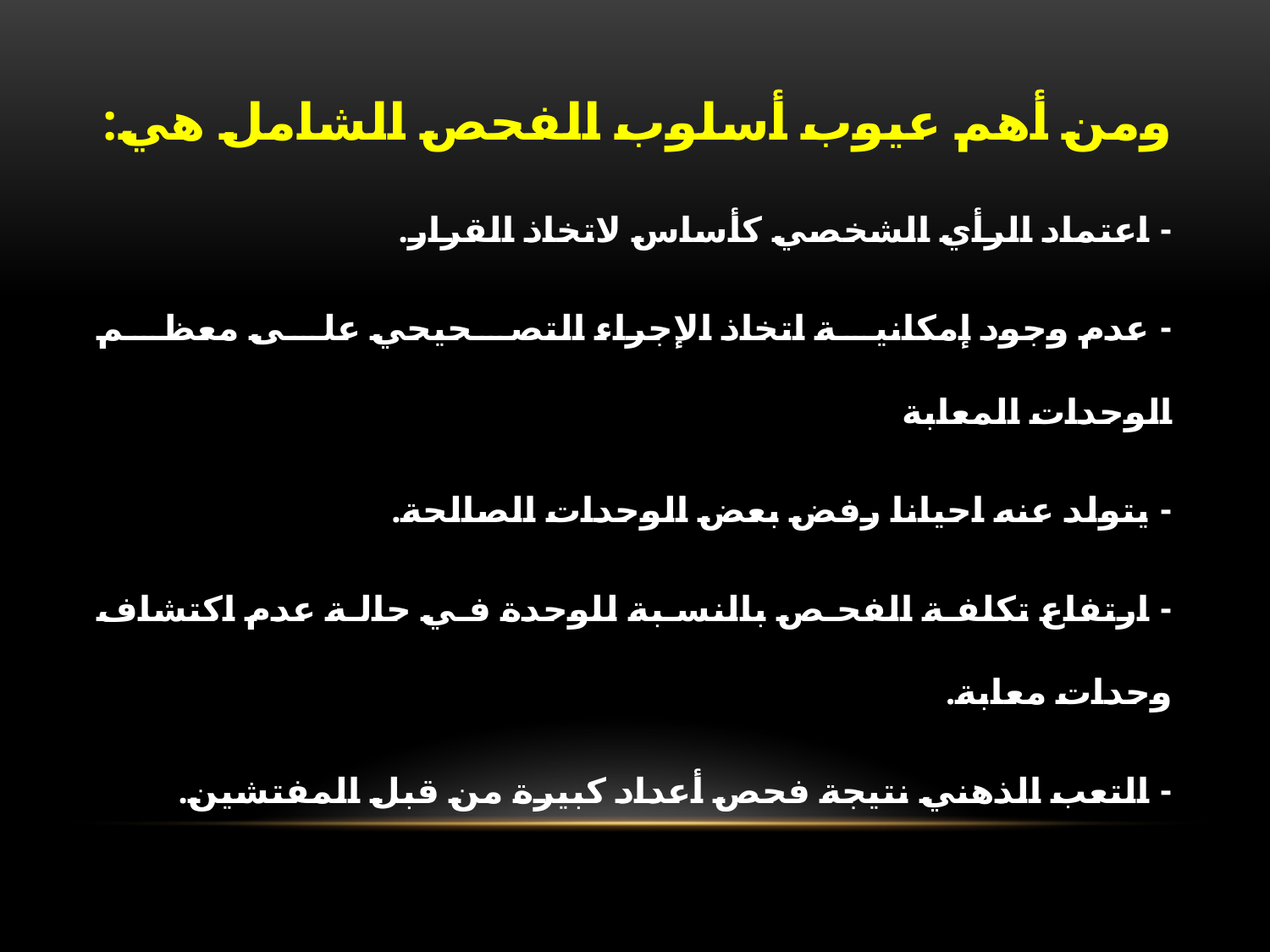

ومن أهم عيوب أسلوب الفحص الشامل هي:
- اعتماد الرأي الشخصي كأساس لاتخاذ القرار.
- عدم وجود إمكانية اتخاذ الإجراء التصحيحي على معظم الوحدات المعابة
- يتولد عنه احيانا رفض بعض الوحدات الصالحة.
- ارتفاع تكلفة الفحص بالنسبة للوحدة في حالة عدم اكتشاف وحدات معابة.
- التعب الذهني نتيجة فحص أعداد كبيرة من قبل المفتشين.